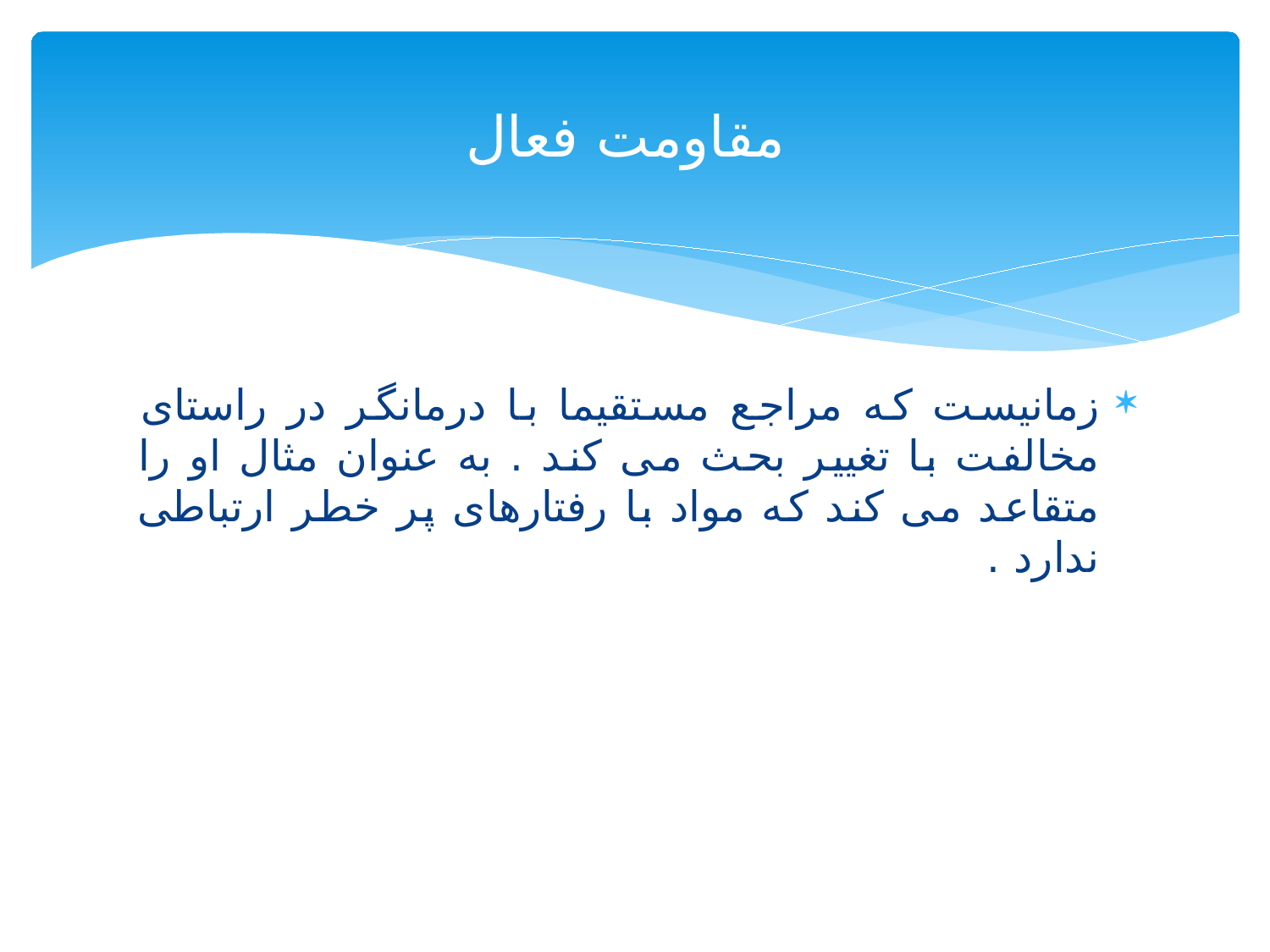

# مقاومت فعال
زمانیست که مراجع مستقیما با درمانگر در راستای مخالفت با تغییر بحث می کند . به عنوان مثال او را متقاعد می کند که مواد با رفتارهای پر خطر ارتباطی ندارد .